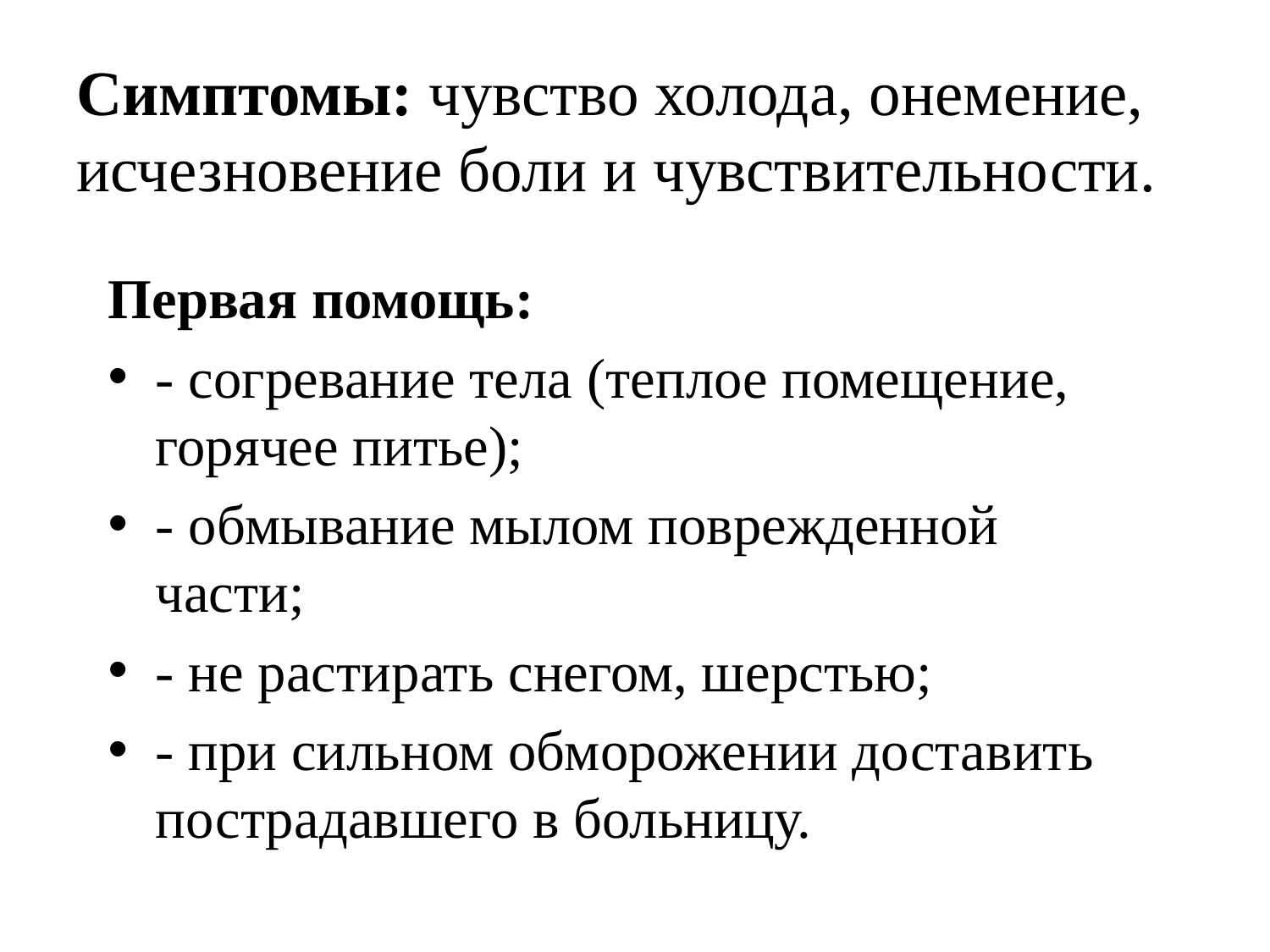

# Симптомы: чувство холода, онемение, исчезновение боли и чувствительности.
Первая помощь:
- согревание тела (теплое помещение, горячее питье);
- обмывание мылом поврежденной части;
- не растирать снегом, шерстью;
- при сильном обморожении доставить пострадавшего в больницу.